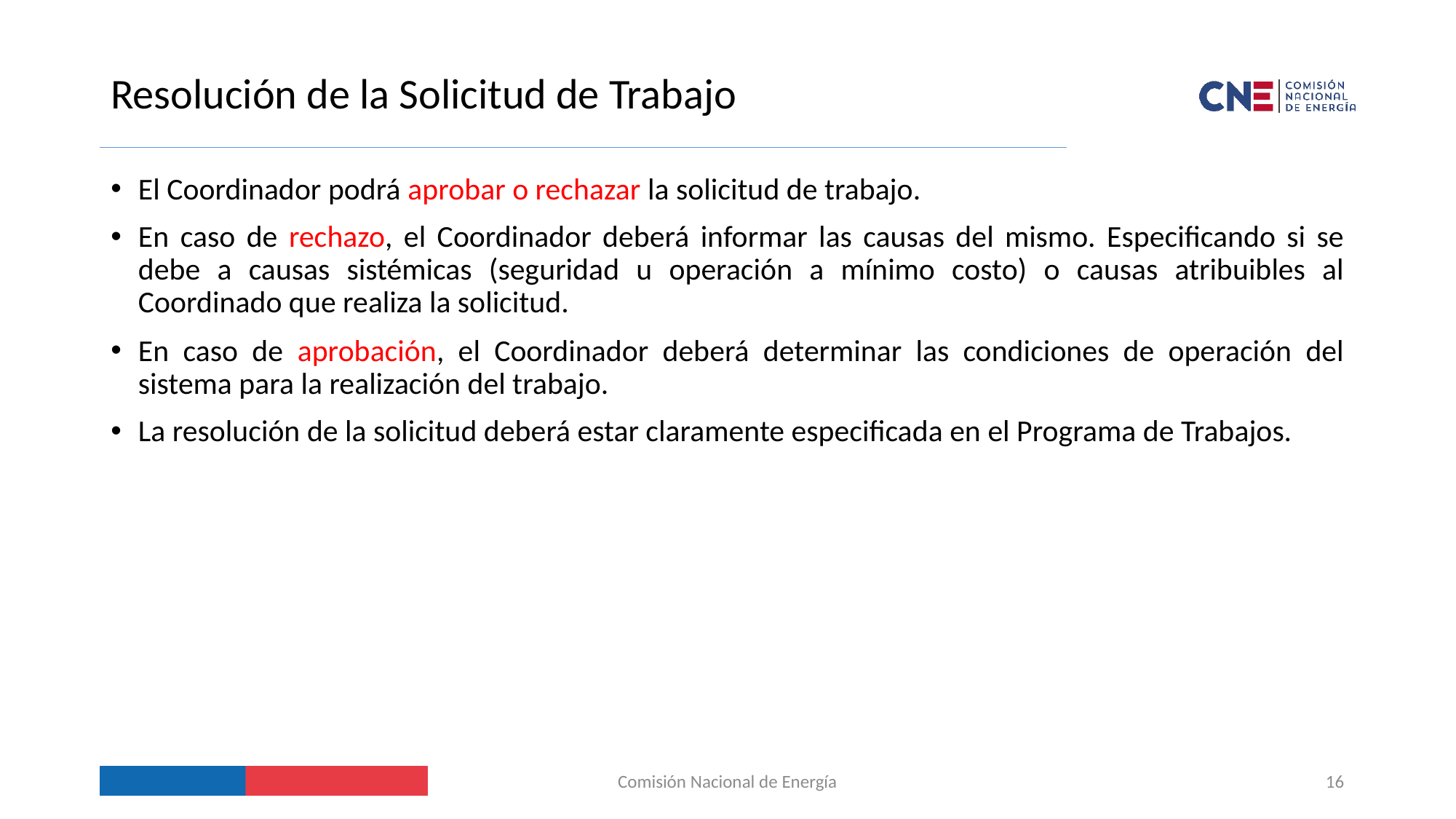

# Resolución de la Solicitud de Trabajo
El Coordinador podrá aprobar o rechazar la solicitud de trabajo.
En caso de rechazo, el Coordinador deberá informar las causas del mismo. Especificando si se debe a causas sistémicas (seguridad u operación a mínimo costo) o causas atribuibles al Coordinado que realiza la solicitud.
En caso de aprobación, el Coordinador deberá determinar las condiciones de operación del sistema para la realización del trabajo.
La resolución de la solicitud deberá estar claramente especificada en el Programa de Trabajos.
Comisión Nacional de Energía
16